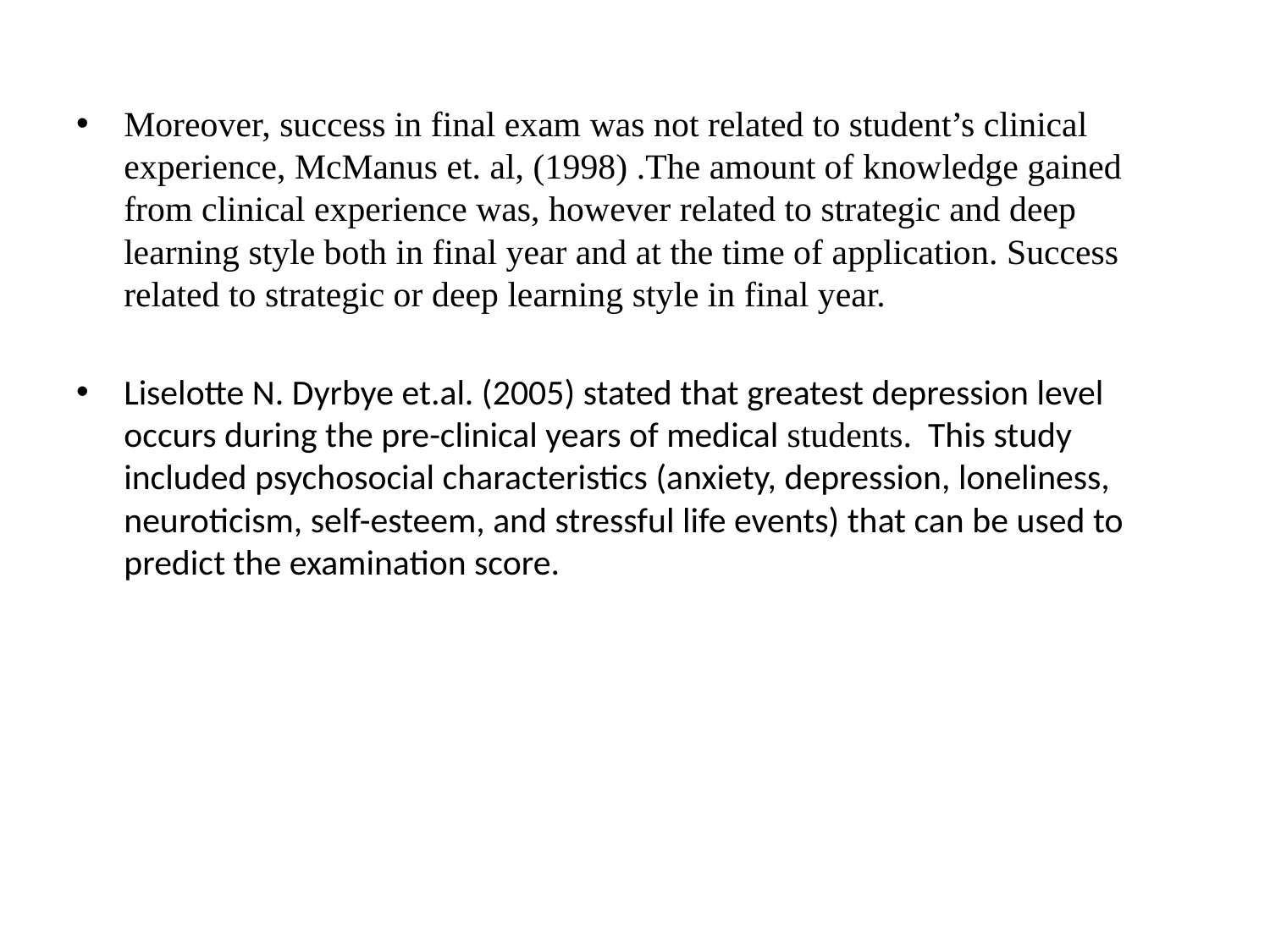

Moreover, success in final exam was not related to student’s clinical experience, McManus et. al, (1998) .The amount of knowledge gained from clinical experience was, however related to strategic and deep learning style both in final year and at the time of application. Success related to strategic or deep learning style in final year.

Liselotte N. Dyrbye et.al. (2005) stated that greatest depression level occurs during the pre-clinical years of medical students.  This study included psychosocial characteristics (anxiety, depression, loneliness, neuroticism, self-esteem, and stressful life events) that can be used to predict the examination score.